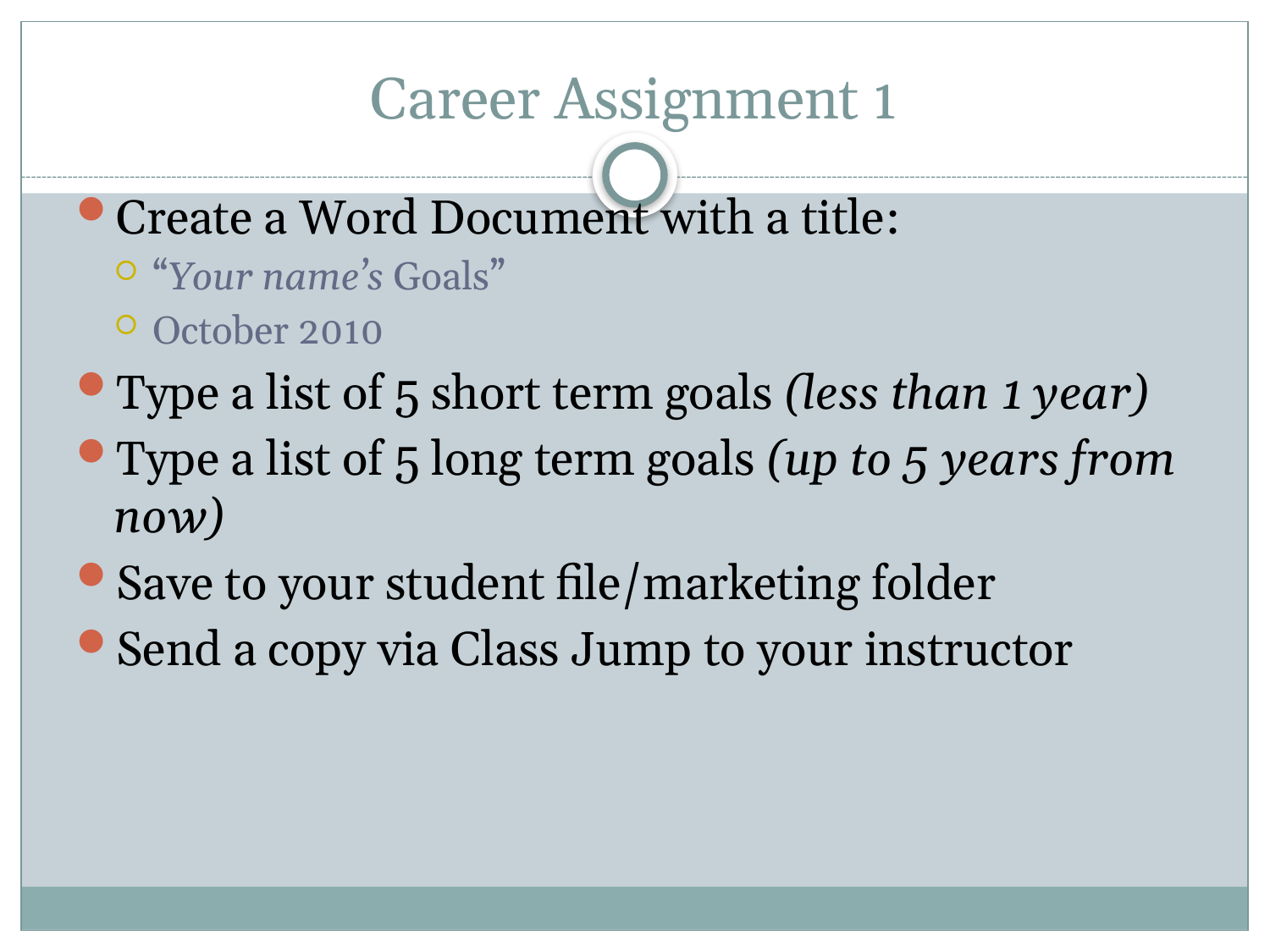

# Career Assignment 1
Create a Word Document with a title:
“Your name’s Goals”
October 2010
Type a list of 5 short term goals (less than 1 year)
Type a list of 5 long term goals (up to 5 years from now)
Save to your student file/marketing folder
Send a copy via Class Jump to your instructor